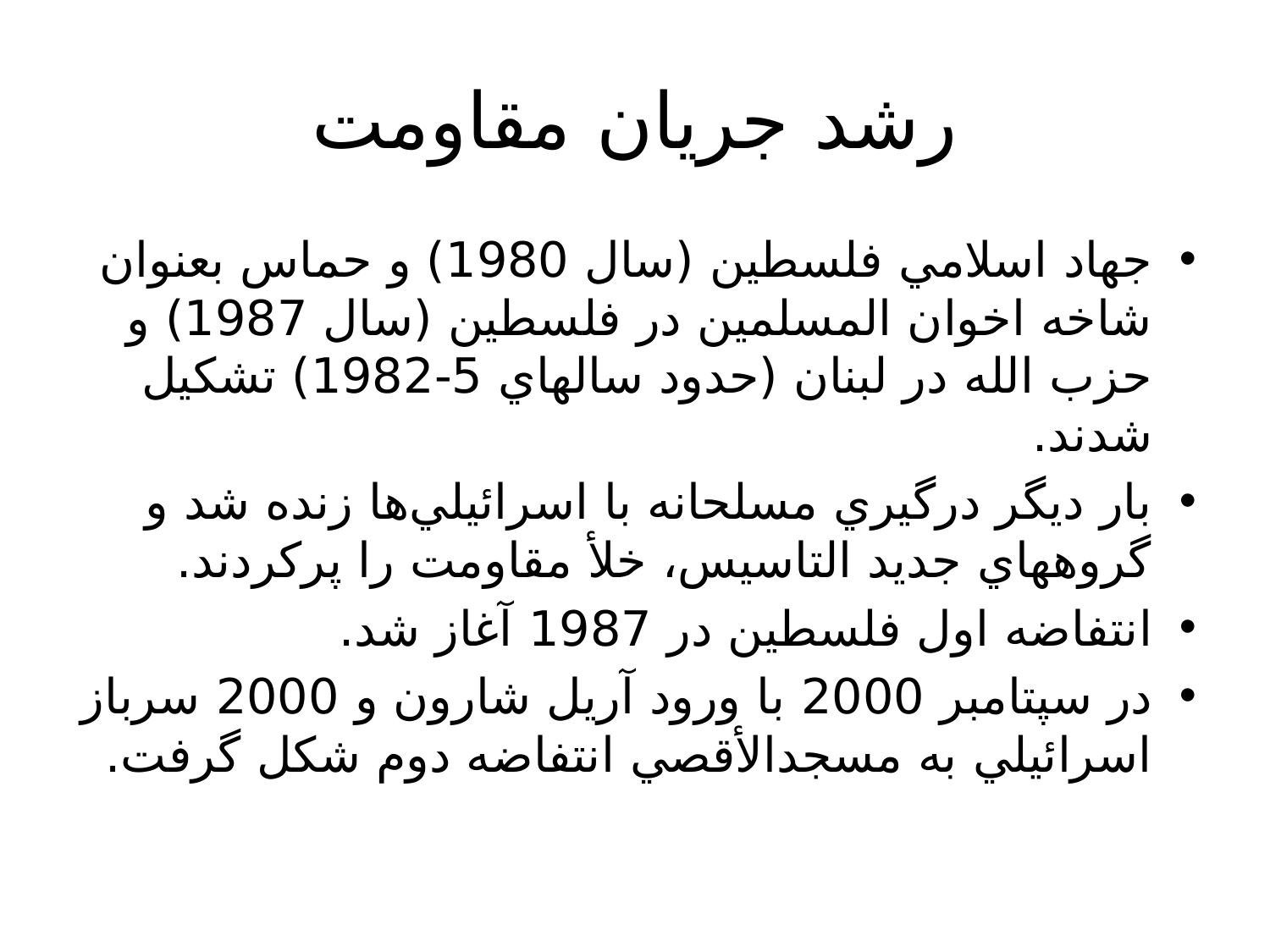

# رشد جريان مقاومت
جهاد اسلامي فلسطين (سال 1980) و حماس بعنوان شاخه اخوان المسلمين در فلسطين (سال 1987) و حزب الله در لبنان (حدود سالهاي 5-1982) تشكيل شدند.
بار ديگر درگيري مسلحانه با اسرائيلي‌ها زنده شد و گروههاي جديد التاسيس، خلأ مقاومت را پركردند.
انتفاضه اول فلسطين در 1987 آغاز شد.
در سپتامبر 2000 با ورود آريل شارون و 2000 سرباز اسرائيلي به مسجدالأقصي انتفاضه دوم شكل گرفت.